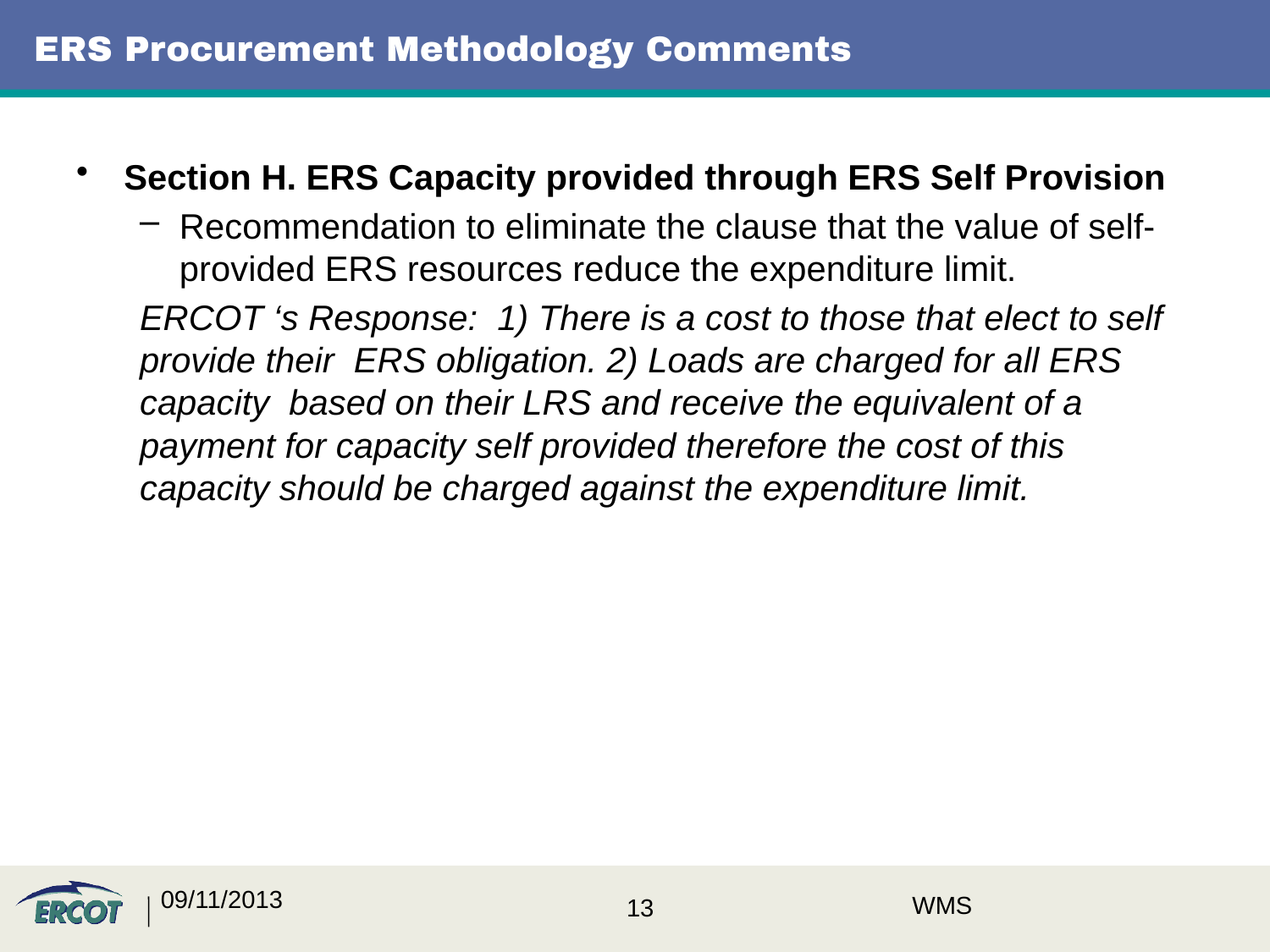

# ERS Procurement Methodology Comments
Section H. ERS Capacity provided through ERS Self Provision
Recommendation to eliminate the clause that the value of self-provided ERS resources reduce the expenditure limit.
ERCOT ‘s Response:  1) There is a cost to those that elect to self provide their  ERS obligation. 2) Loads are charged for all ERS capacity  based on their LRS and receive the equivalent of a payment for capacity self provided therefore the cost of this capacity should be charged against the expenditure limit.

09/11/2013
WMS
13